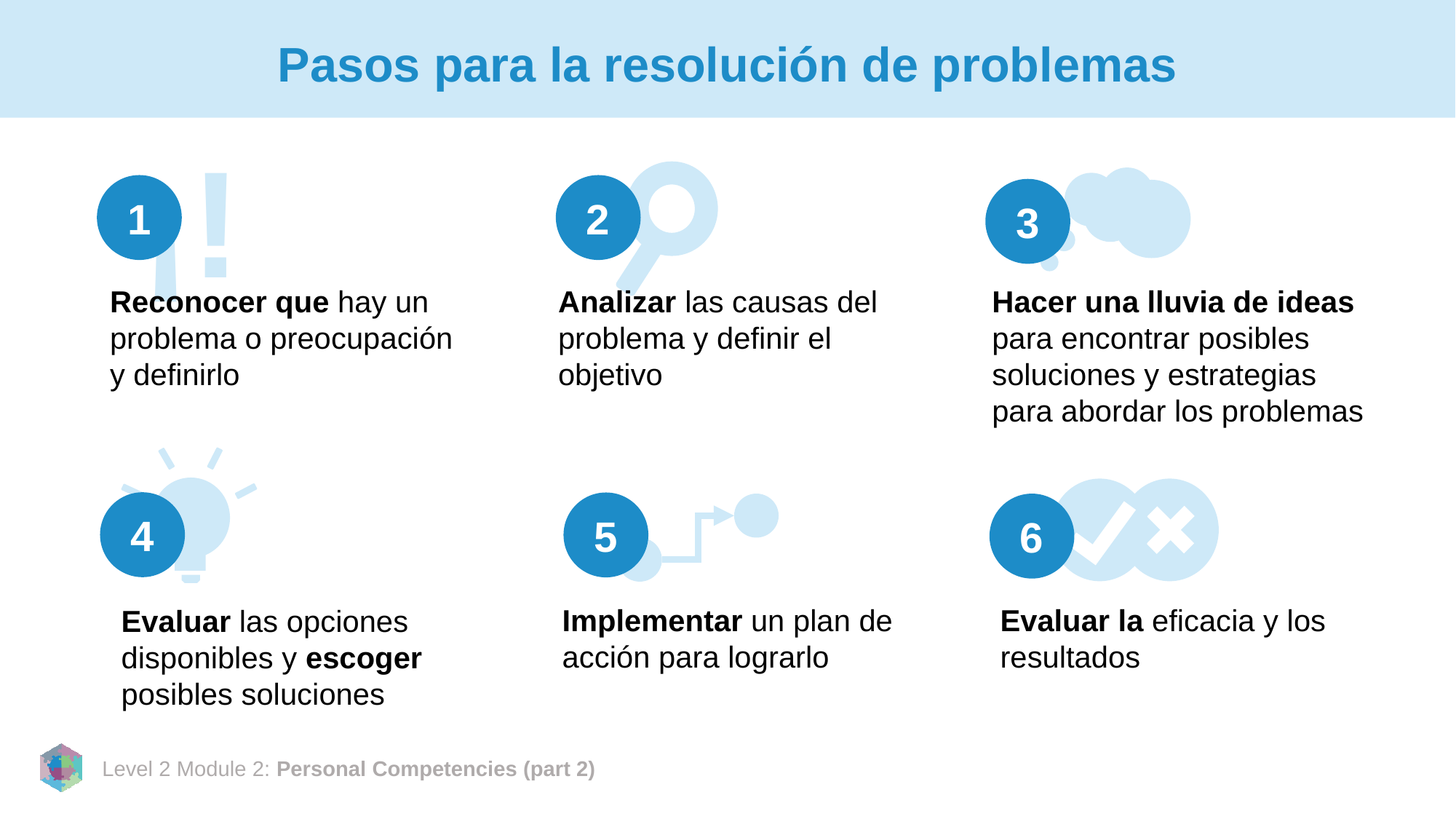

# Pasos para la resolución de problemas
¡!

1
2
3
Reconocer que hay un problema o preocupación y definirlo
Analizar las causas del problema y definir el objetivo
Hacer una lluvia de ideas para encontrar posibles soluciones y estrategias para abordar los problemas

4
5

6
Evaluar las opciones disponibles y escoger posibles soluciones
Implementar un plan de acción para lograrlo
Evaluar la eficacia y los resultados